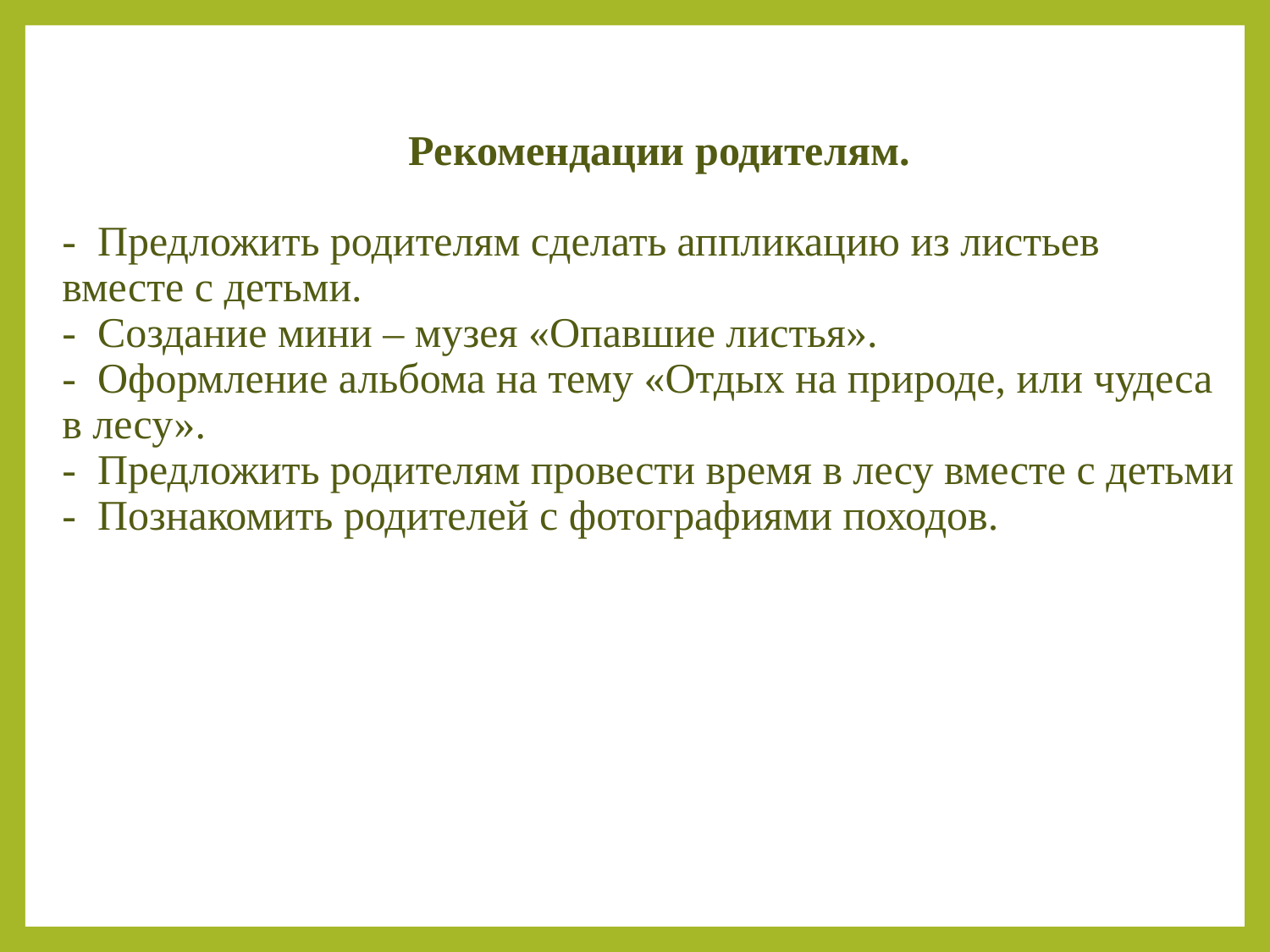

# Рекомендации родителям. -  Предложить родителям сделать аппликацию из листьев вместе с детьми. -  Создание мини – музея «Опавшие листья». -  Оформление альбома на тему «Отдых на природе, или чудеса в лесу». -  Предложить родителям провести время в лесу вместе с детьми -  Познакомить родителей с фотографиями походов.